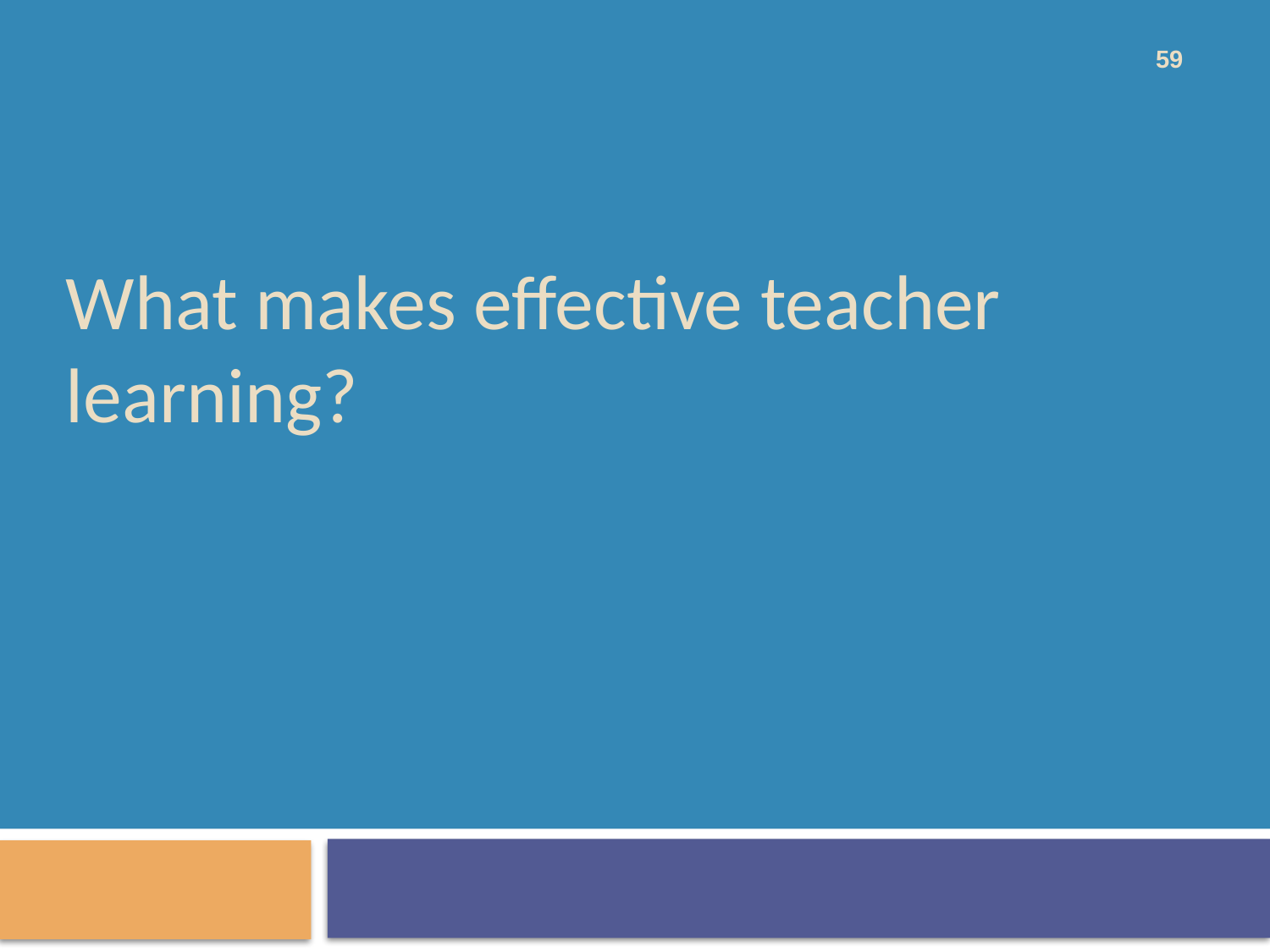

59
# What makes effective teacher learning?